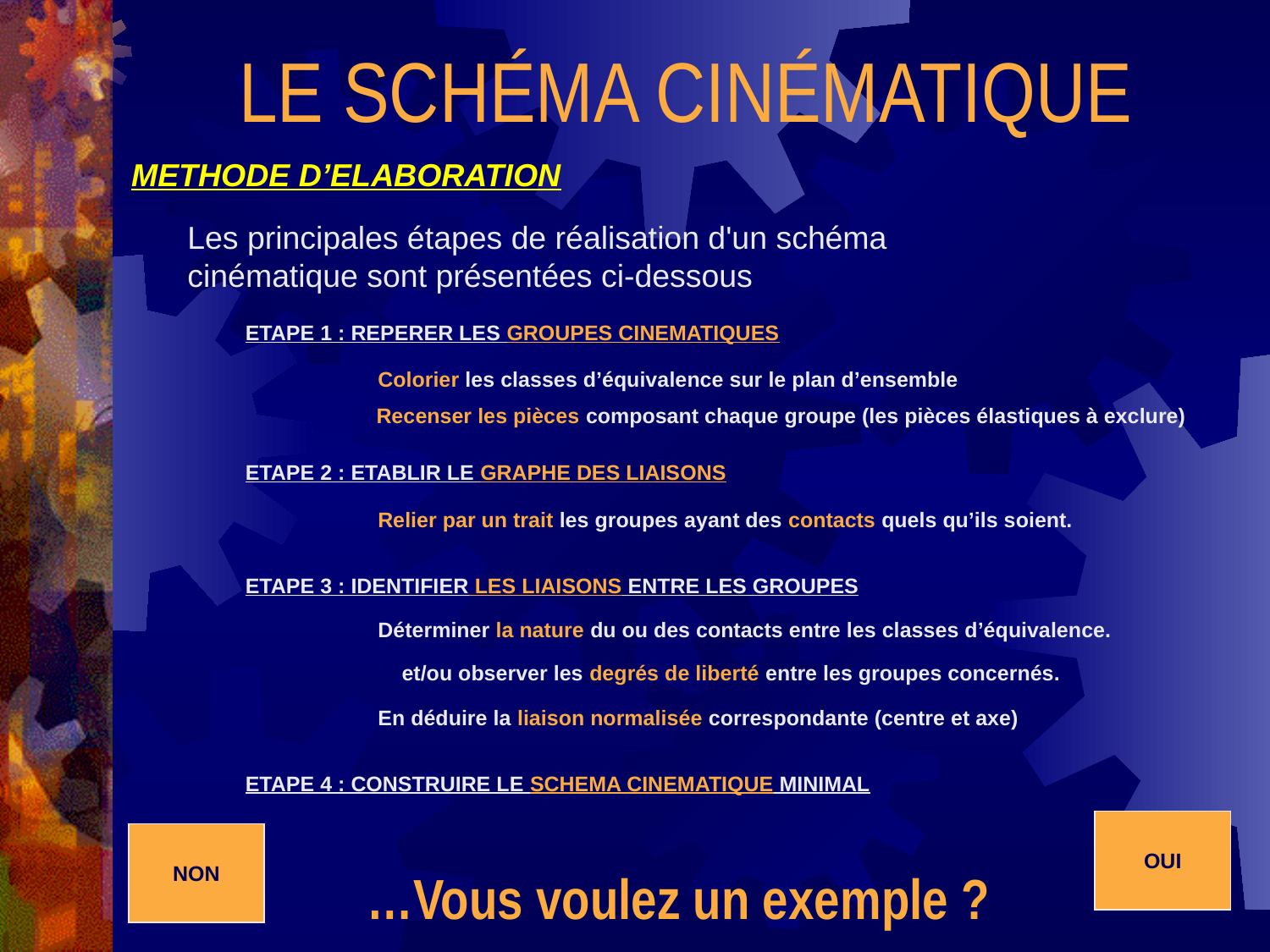

LE SCHÉMA CINÉMATIQUE
METHODE D’ELABORATION
Les principales étapes de réalisation d'un schéma cinématique sont présentées ci-dessous
ETAPE 1 : REPERER LES GROUPES CINEMATIQUES
Colorier les classes d’équivalence sur le plan d’ensemble
Recenser les pièces composant chaque groupe (les pièces élastiques à exclure)
ETAPE 2 : ETABLIR LE GRAPHE DES LIAISONS
Relier par un trait les groupes ayant des contacts quels qu’ils soient.
ETAPE 3 : IDENTIFIER LES LIAISONS ENTRE LES GROUPES
Déterminer la nature du ou des contacts entre les classes d’équivalence.
    et/ou observer les degrés de liberté entre les groupes concernés.
En déduire la liaison normalisée correspondante (centre et axe)
ETAPE 4 : CONSTRUIRE LE SCHEMA CINEMATIQUE MINIMAL
OUI
NON
…Vous voulez un exemple ?